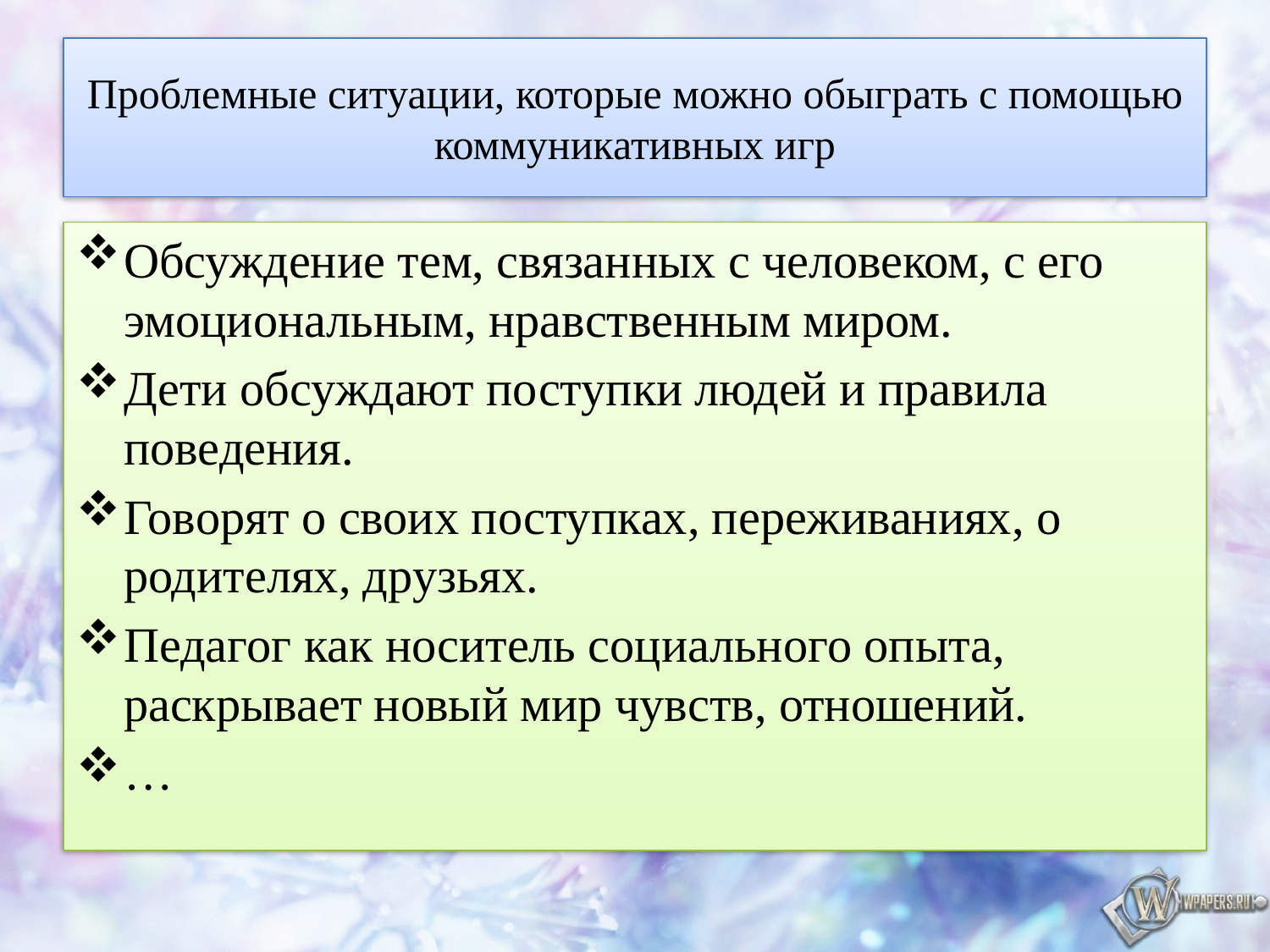

# Проблемные ситуации, которые можно обыграть с помощью коммуникативных игр
Обсуждение тем, связанных с человеком, с его эмоциональным, нравственным миром.
Дети обсуждают поступки людей и правила поведения.
Говорят о своих поступках, переживаниях, о родителях, друзьях.
Педагог как носитель социального опыта, раскрывает новый мир чувств, отношений.
…